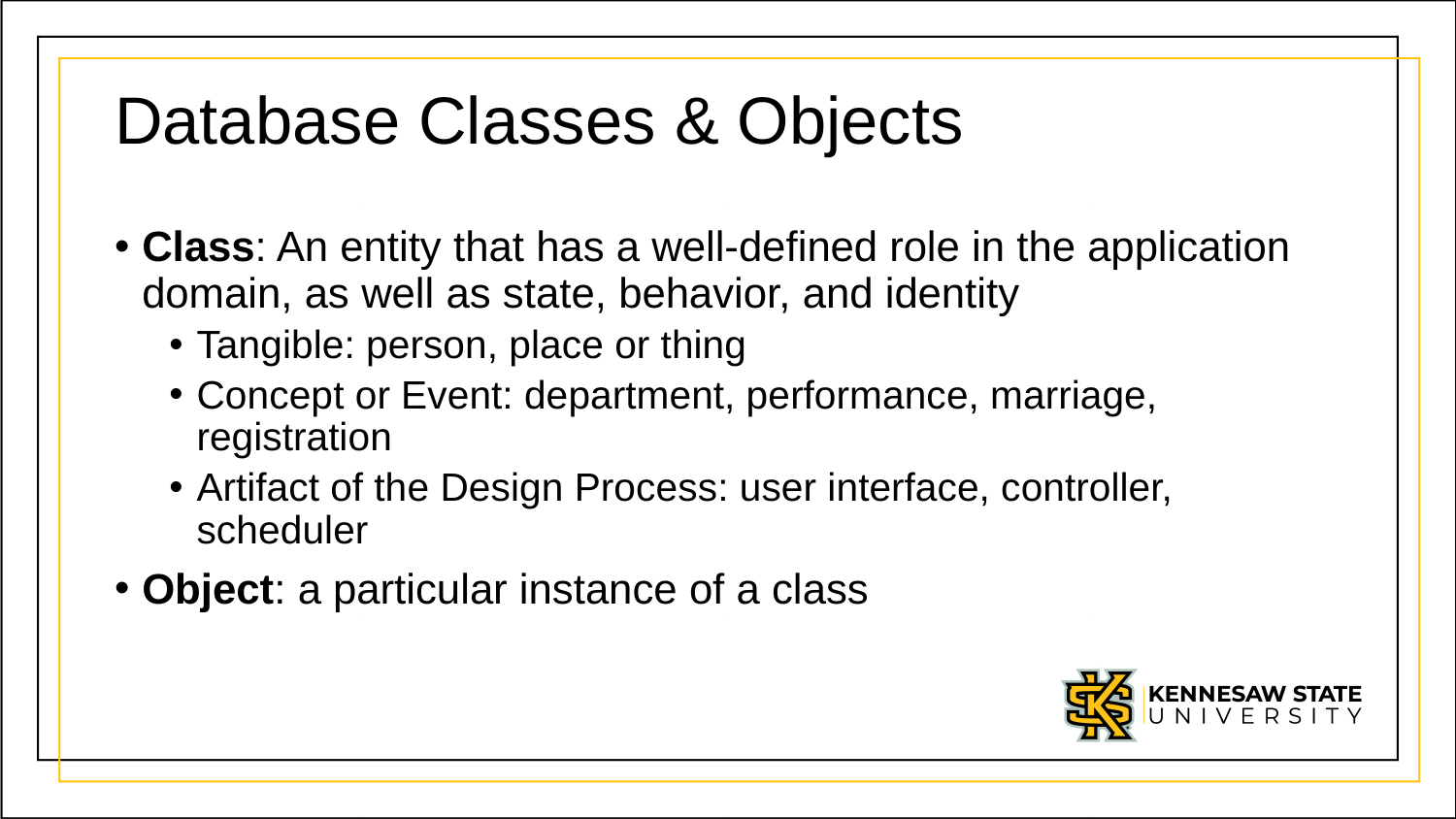

# Database Classes & Objects
Class: An entity that has a well-defined role in the application domain, as well as state, behavior, and identity
Tangible: person, place or thing
Concept or Event: department, performance, marriage, registration
Artifact of the Design Process: user interface, controller, scheduler
Object: a particular instance of a class